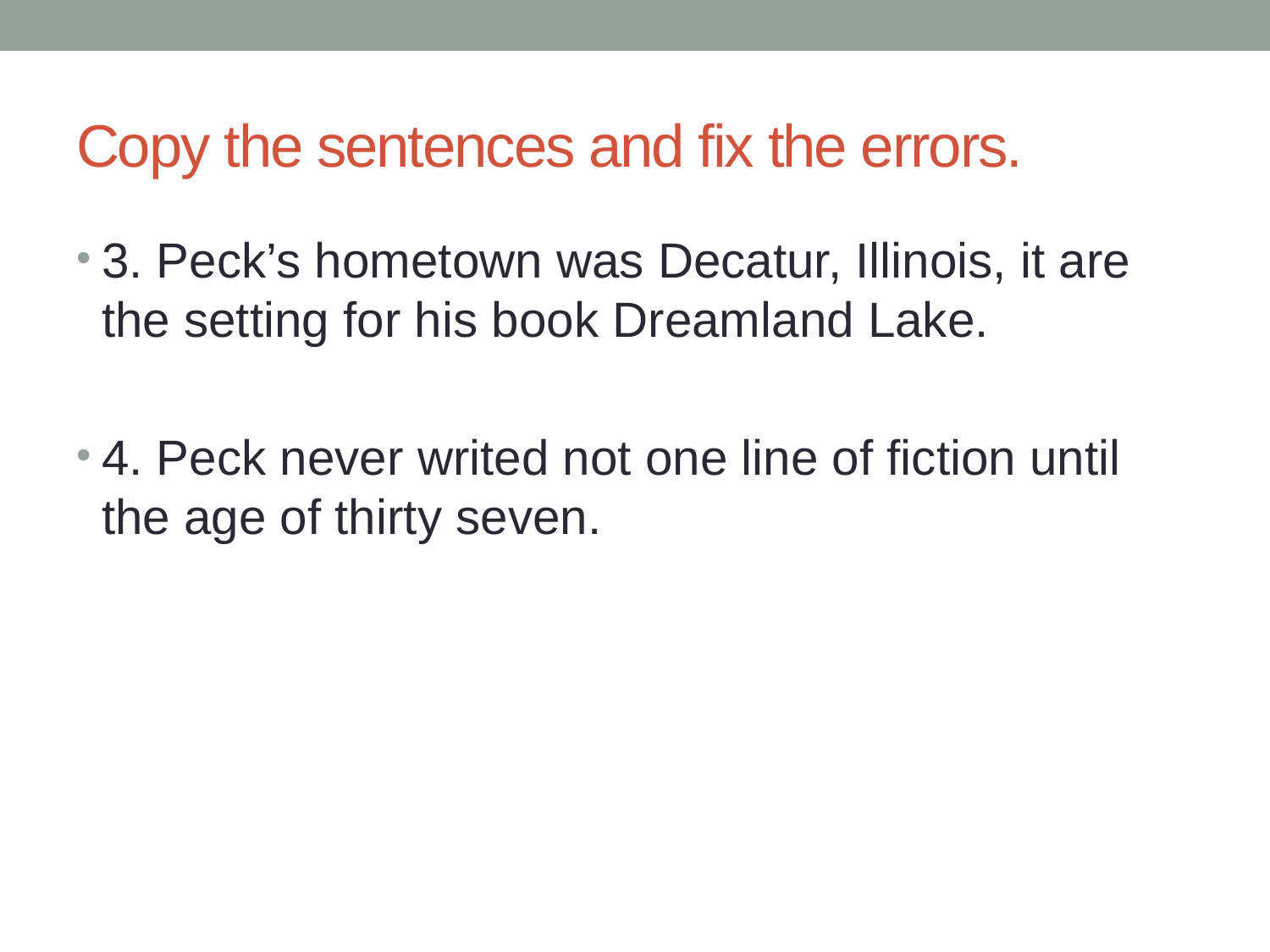

# Copy the sentences and fix the errors.
3. Peck’s hometown was Decatur, Illinois, it are the setting for his book Dreamland Lake.

4. Peck never writed not one line of fiction until the age of thirty seven.